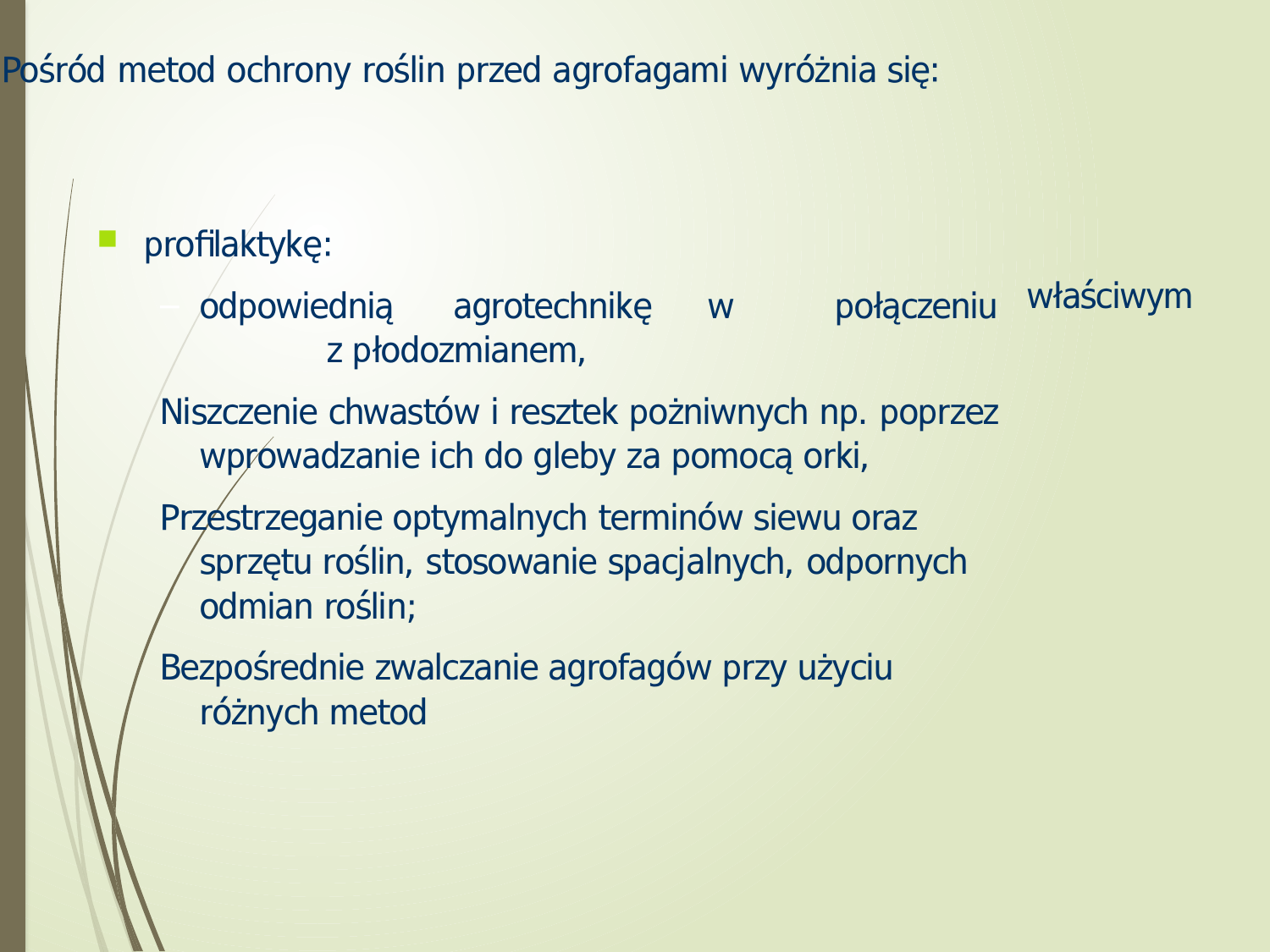

Pośród metod ochrony roślin przed agrofagami wyróżnia się:
profilaktykę:
–	odpowiednią	agrotechnikę	w	połączeniu	z płodozmianem,
Niszczenie chwastów i resztek pożniwnych np. poprzez wprowadzanie ich do gleby za pomocą orki,
Przestrzeganie optymalnych terminów siewu oraz sprzętu roślin, stosowanie spacjalnych, odpornych odmian roślin;
Bezpośrednie zwalczanie agrofagów przy użyciu różnych metod
właściwym